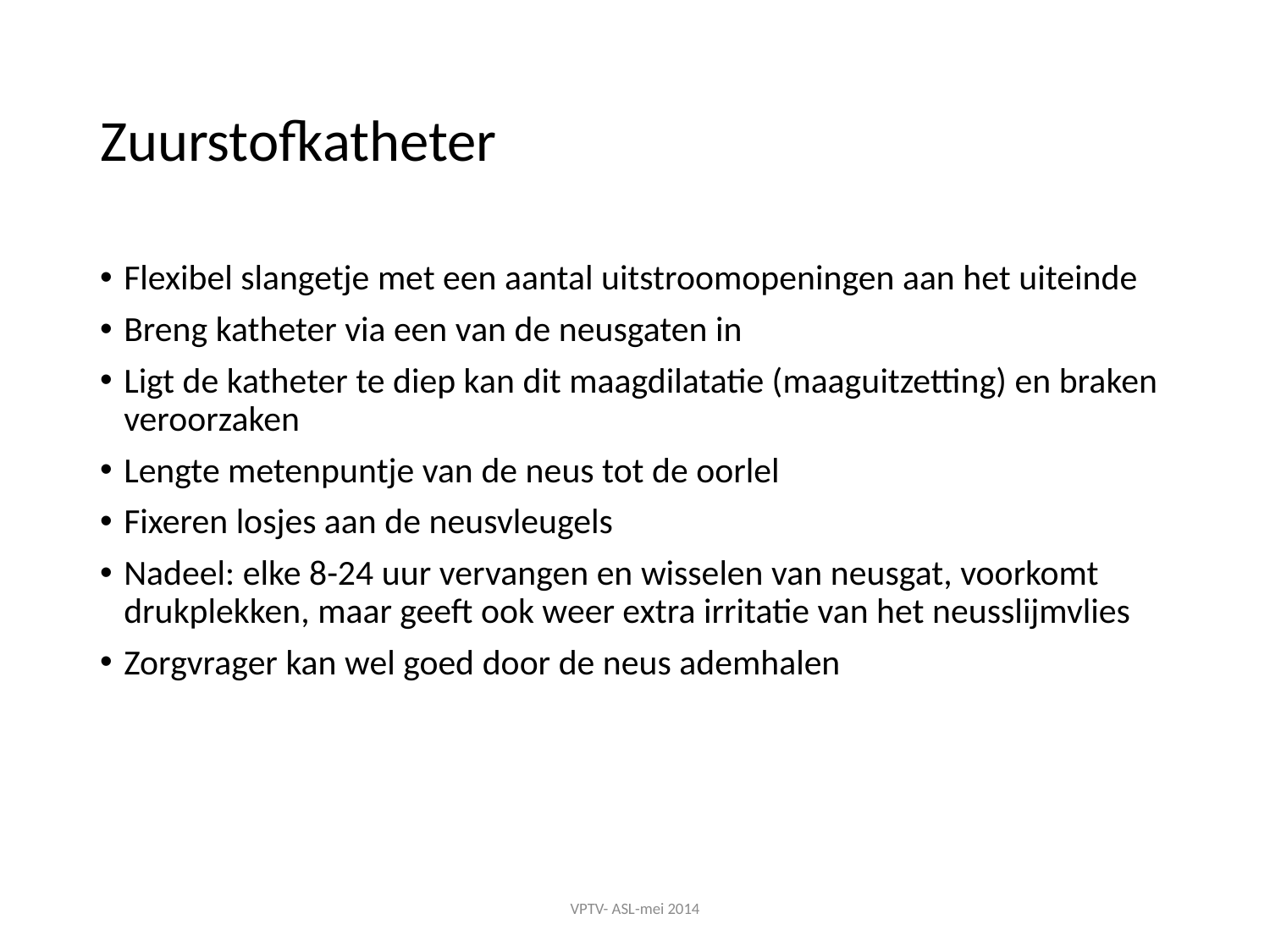

# Zuurstofkatheter
Flexibel slangetje met een aantal uitstroomopeningen aan het uiteinde
Breng katheter via een van de neusgaten in
Ligt de katheter te diep kan dit maagdilatatie (maaguitzetting) en braken veroorzaken
Lengte metenpuntje van de neus tot de oorlel
Fixeren losjes aan de neusvleugels
Nadeel: elke 8-24 uur vervangen en wisselen van neusgat, voorkomt drukplekken, maar geeft ook weer extra irritatie van het neusslijmvlies
Zorgvrager kan wel goed door de neus ademhalen
VPTV- ASL-mei 2014